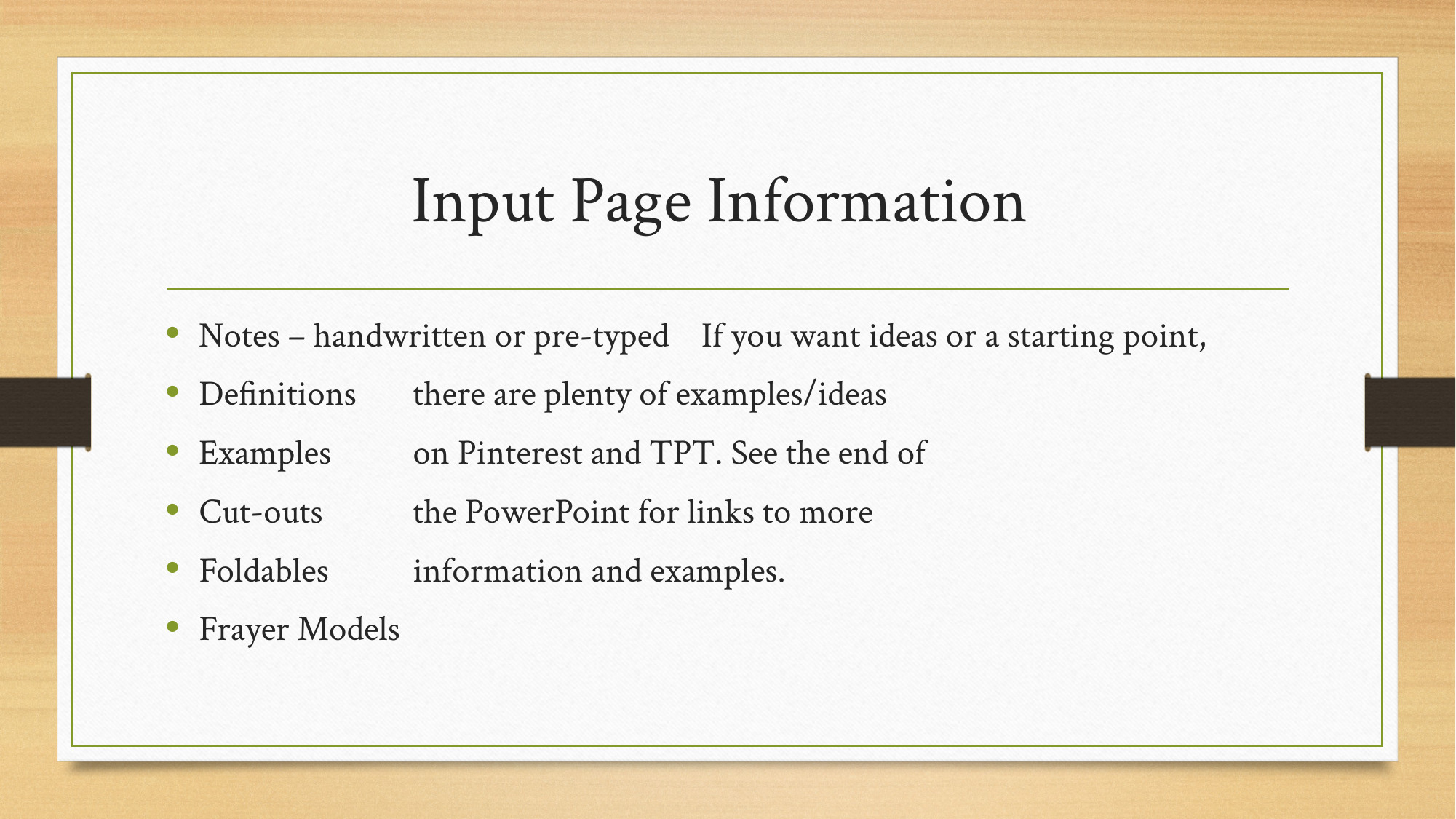

# Input Page Information
Notes – handwritten or pre-typed    If you want ideas or a starting point,
Definitions							there are plenty of examples/ideas
Examples							on Pinterest and TPT. See the end of
Cut-outs								the PowerPoint for links to more
Foldables							information and examples.
Frayer Models